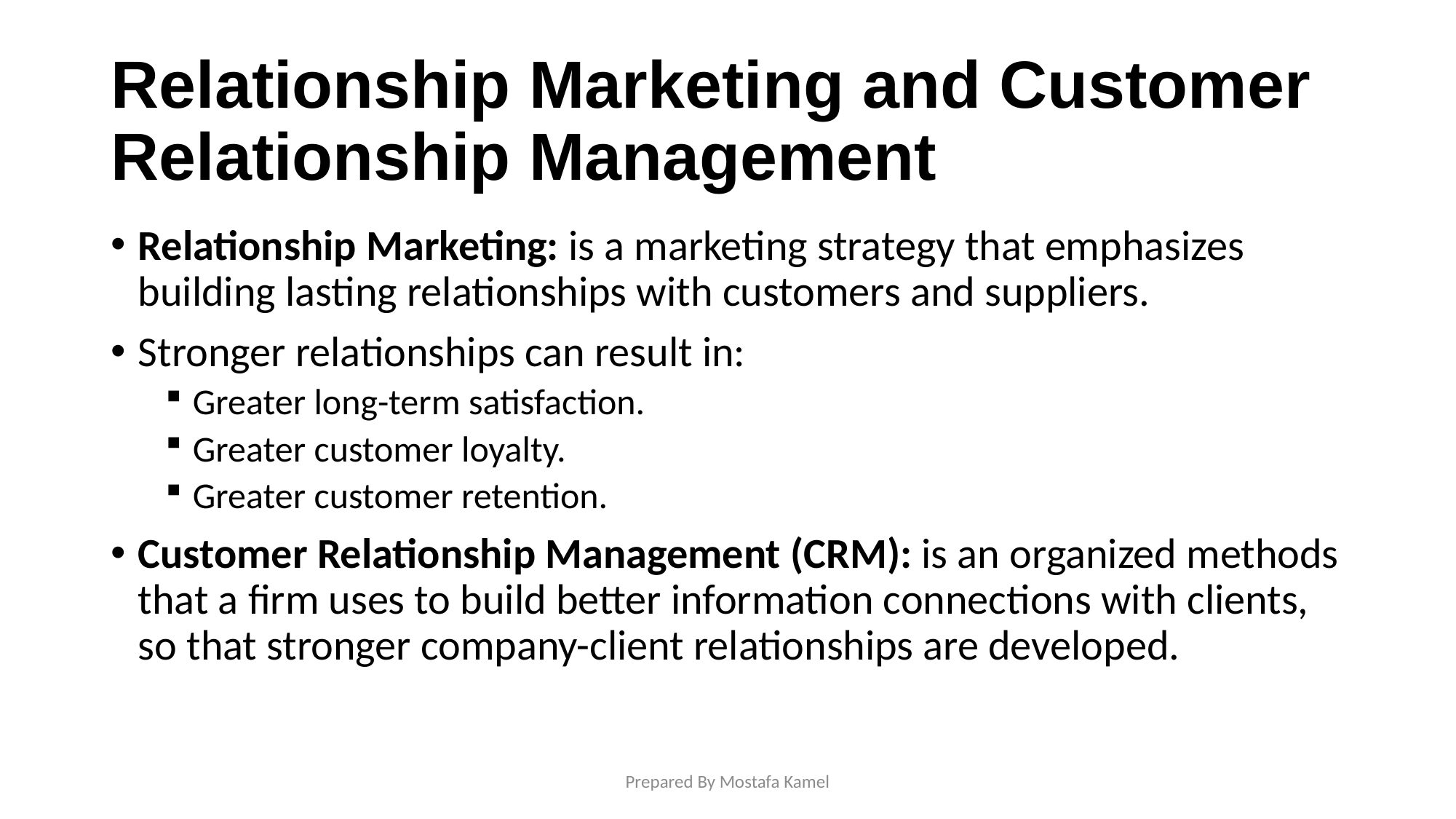

# Relationship Marketing and Customer Relationship Management
Relationship Marketing: is a marketing strategy that emphasizes building lasting relationships with customers and suppliers.
Stronger relationships can result in:
Greater long-term satisfaction.
Greater customer loyalty.
Greater customer retention.
Customer Relationship Management (CRM): is an organized methods that a firm uses to build better information connections with clients, so that stronger company-client relationships are developed.
Prepared By Mostafa Kamel